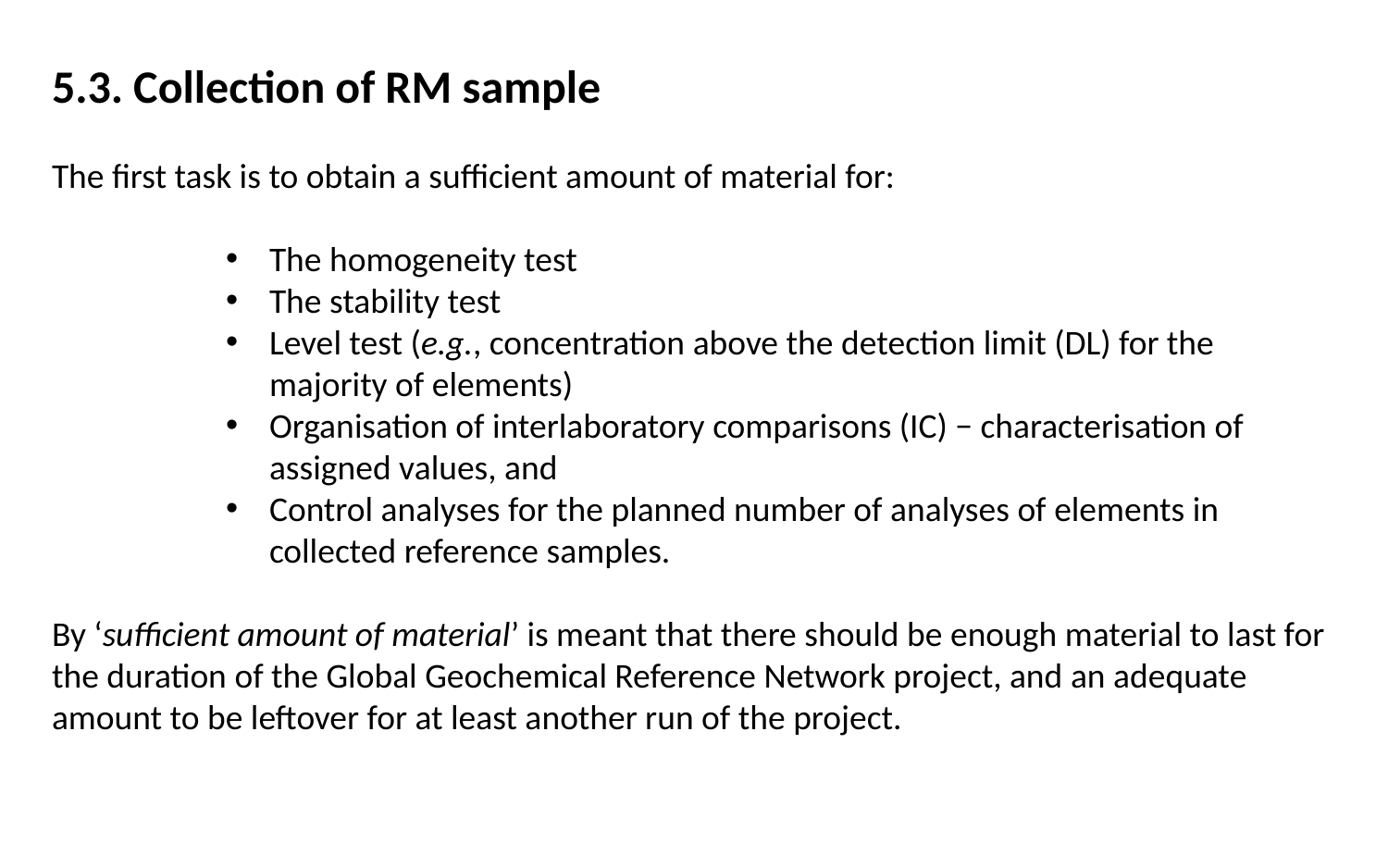

5.3. Collection of RM sample

The first task is to obtain a sufficient amount of material for:

The homogeneity test
The stability test
Level test (e.g., concentration above the detection limit (DL) for the majority of elements)
Organisation of interlaboratory comparisons (IC) − characterisation of assigned values, and
Control analyses for the planned number of analyses of elements in collected reference samples.

By ‘sufficient amount of material’ is meant that there should be enough material to last for the duration of the Global Geochemical Reference Network project, and an adequate amount to be leftover for at least another run of the project.